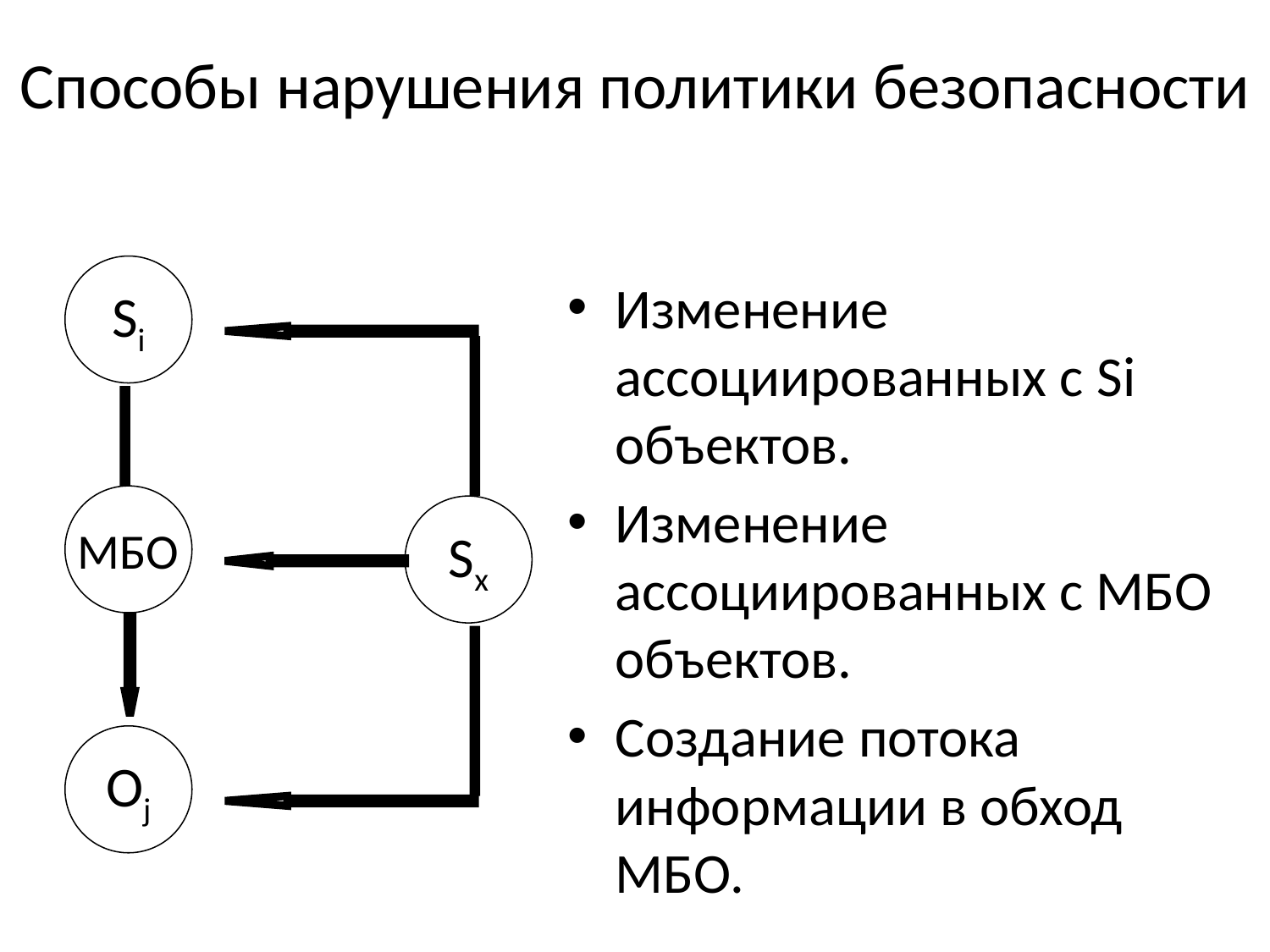

# Способы нарушения политики безопасности
Si
Изменение ассоциированных с Si объектов.
Изменение ассоциированных с МБО объектов.
Создание потока информации в обход МБО.

МБО
Sx

Oj